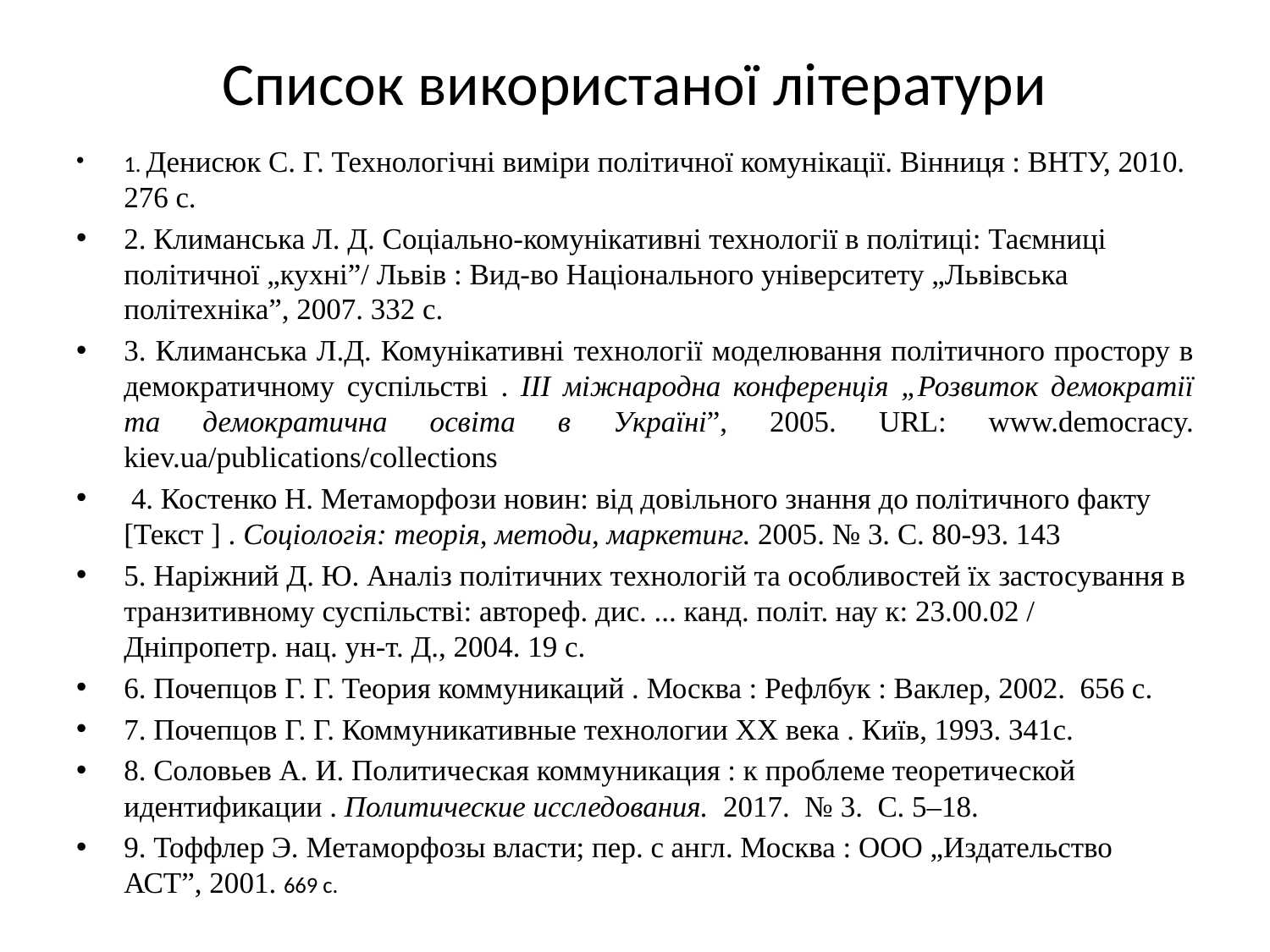

# Список використаної літератури
1. Денисюк С. Г. Технологічні виміри політичної комунікації. Вінниця : ВНТУ, 2010. 276 с.
2. Климанська Л. Д. Соціально-комунікативні технології в політиці: Таємниці політичної „кухні”/ Львів : Вид-во Національного університету „Львівська політехніка”, 2007. 332 с.
3. Климанська Л.Д. Комунікативні технології моделювання політичного простору в демократичному суспільстві . III міжнародна конференція „Розвиток демократії та демократична освіта в Україні”, 2005. URL: www.democracy. kiev.ua/publications/collections
 4. Костенко Н. Метаморфози новин: від довільного знання до політичного факту [Текст ] . Соціологія: теорія, методи, маркетинг. 2005. № 3. С. 80-93. 143
5. Наріжний Д. Ю. Аналіз політичних технологій та особливостей їх застосування в транзитивному суспільстві: автореф. дис. ... канд. політ. нау к: 23.00.02 / Дніпропетр. нац. ун-т. Д., 2004. 19 с.
6. Почепцов Г. Г. Теория коммуникаций . Москва : Рефлбук : Ваклер, 2002.  656 с.
7. Почепцов Г. Г. Коммуникативные технологии ХХ века . Київ, 1993. 341с.
8. Соловьев А. И. Политическая коммуникация : к проблеме теоретической идентификации . Политические исследования.  2017.  № 3.  С. 5–18.
9. Тоффлер Э. Метаморфозы власти; пер. с англ. Москва : ООО „Издательство АСТ”, 2001. 669 с.